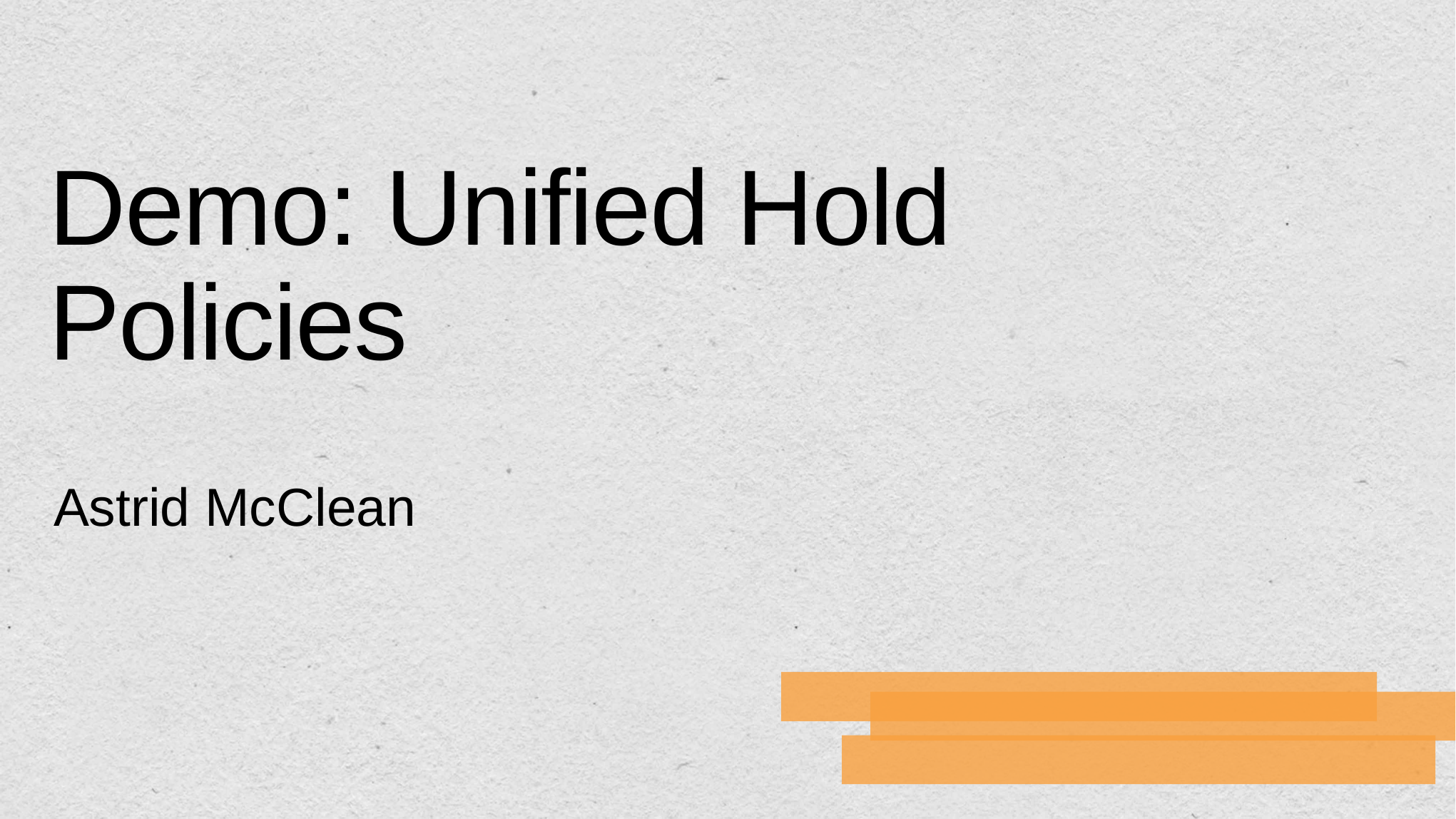

# Demo: Unified Hold Policies
Astrid McClean